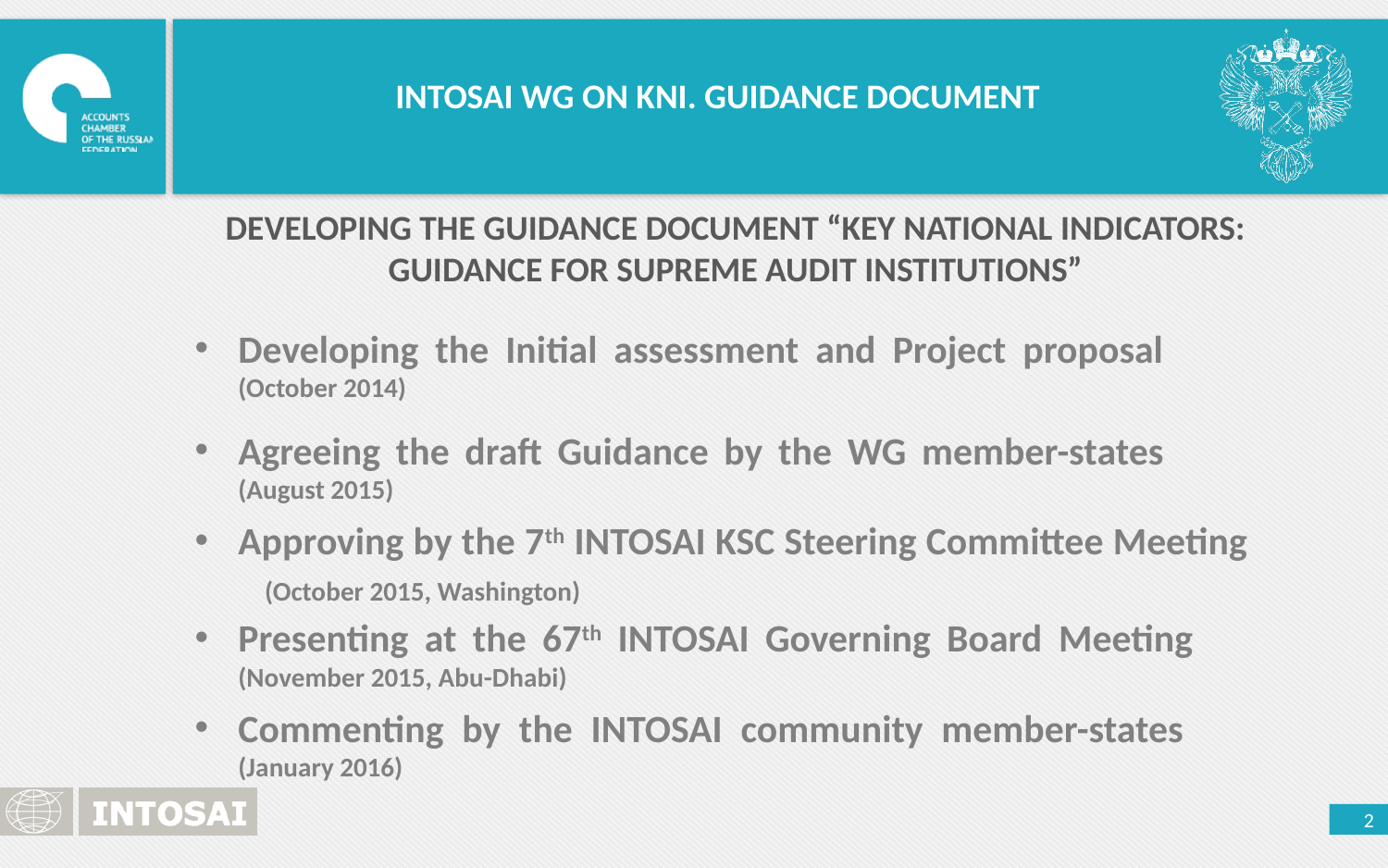

INTOSAI WG ON KNI. GUIDANCE DOCUMENT
DEVELOPING THE GUIDANCE DOCUMENT “KEY NATIONAL INDICATORS: GUIDANCE FOR SUPREME AUDIT INSTITUTIONS”
Developing the Initial assessment and Project proposal	 (October 2014)
Agreeing the draft Guidance by the WG member-states       (August 2015)
Approving by the 7th INTOSAI KSC Steering Committee Meeting     (October 2015, Washington)

Presenting at the 67th INTOSAI Governing Board Meeting     (November 2015, Abu-Dhabi)
Commenting by the INTOSAI community member-states     (January 2016)